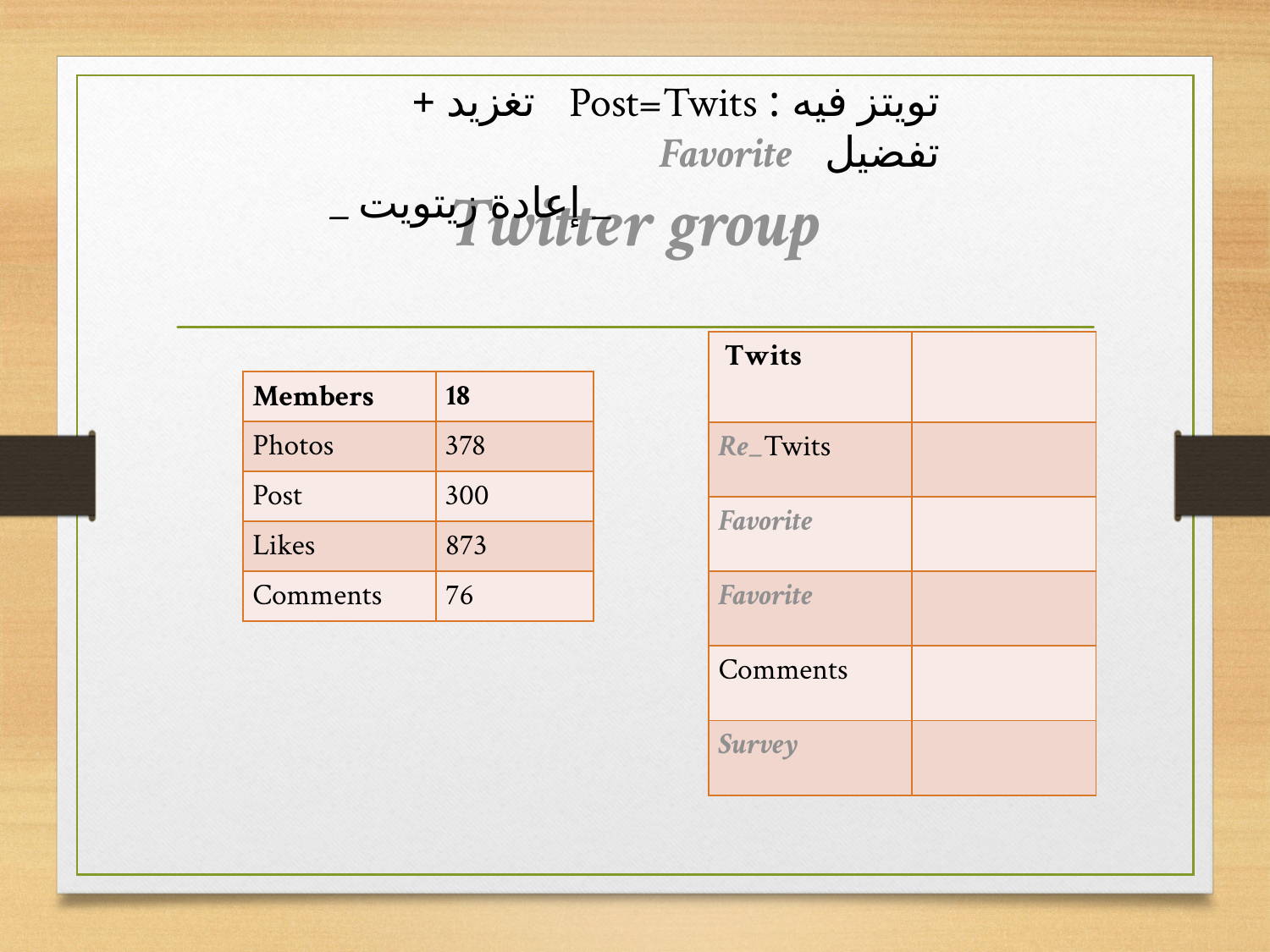

تويتز فيه : Post=Twits   تغزيد + تفضيل   Favorite
_ إعادة زيتويت _
# Twitter group
| Twits |  |
| --- | --- |
| Re\_Twits |  |
| Favorite |  |
| Favorite |  |
| Comments |  |
| Survey |  |
| Members | 18 |
| --- | --- |
| Photos | 378 |
| Post | 300 |
| Likes | 873 |
| Comments | 76 |